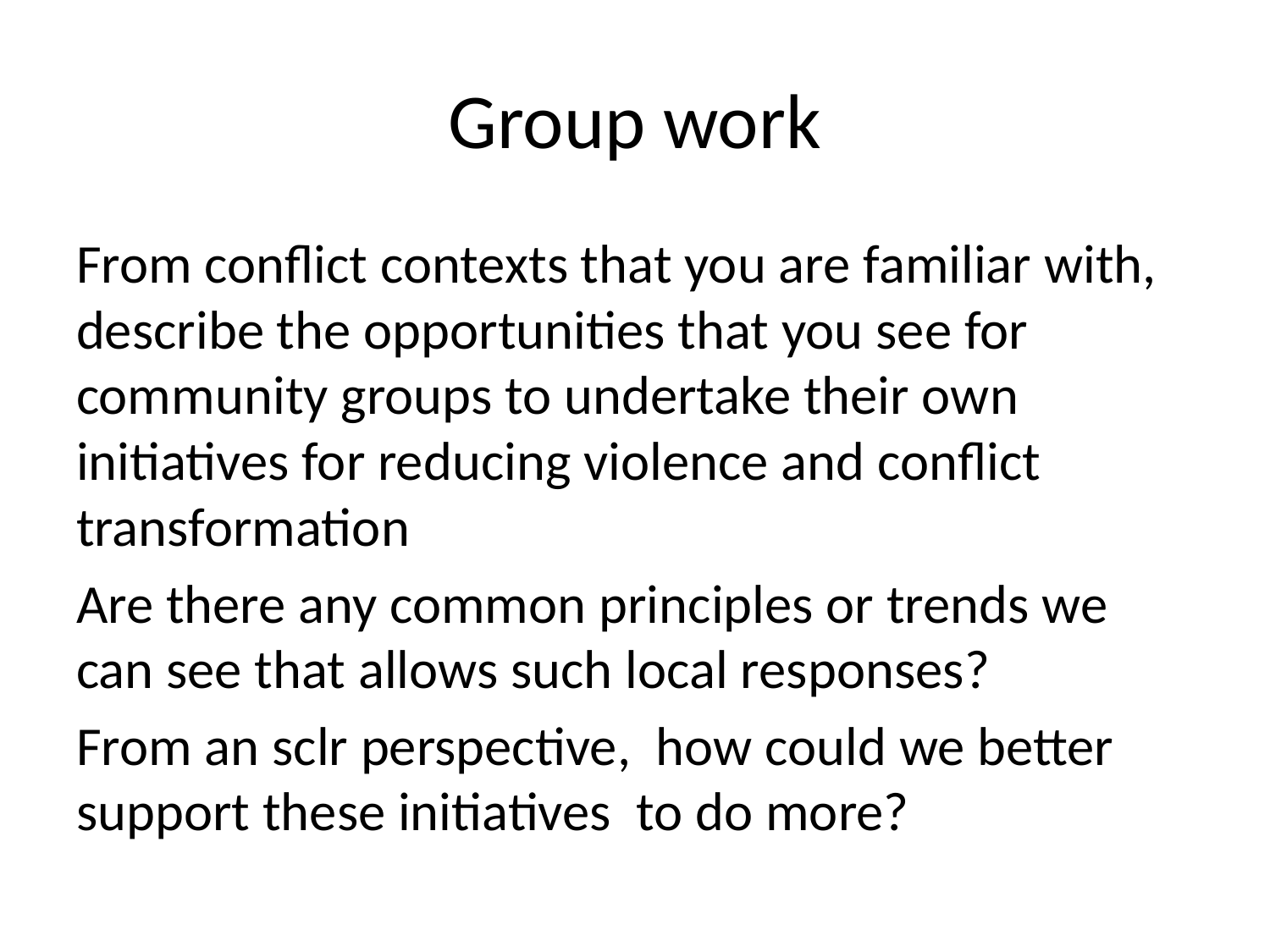

# Group work
From conflict contexts that you are familiar with, describe the opportunities that you see for community groups to undertake their own initiatives for reducing violence and conflict transformation
Are there any common principles or trends we can see that allows such local responses?
From an sclr perspective,  how could we better support these initiatives  to do more?